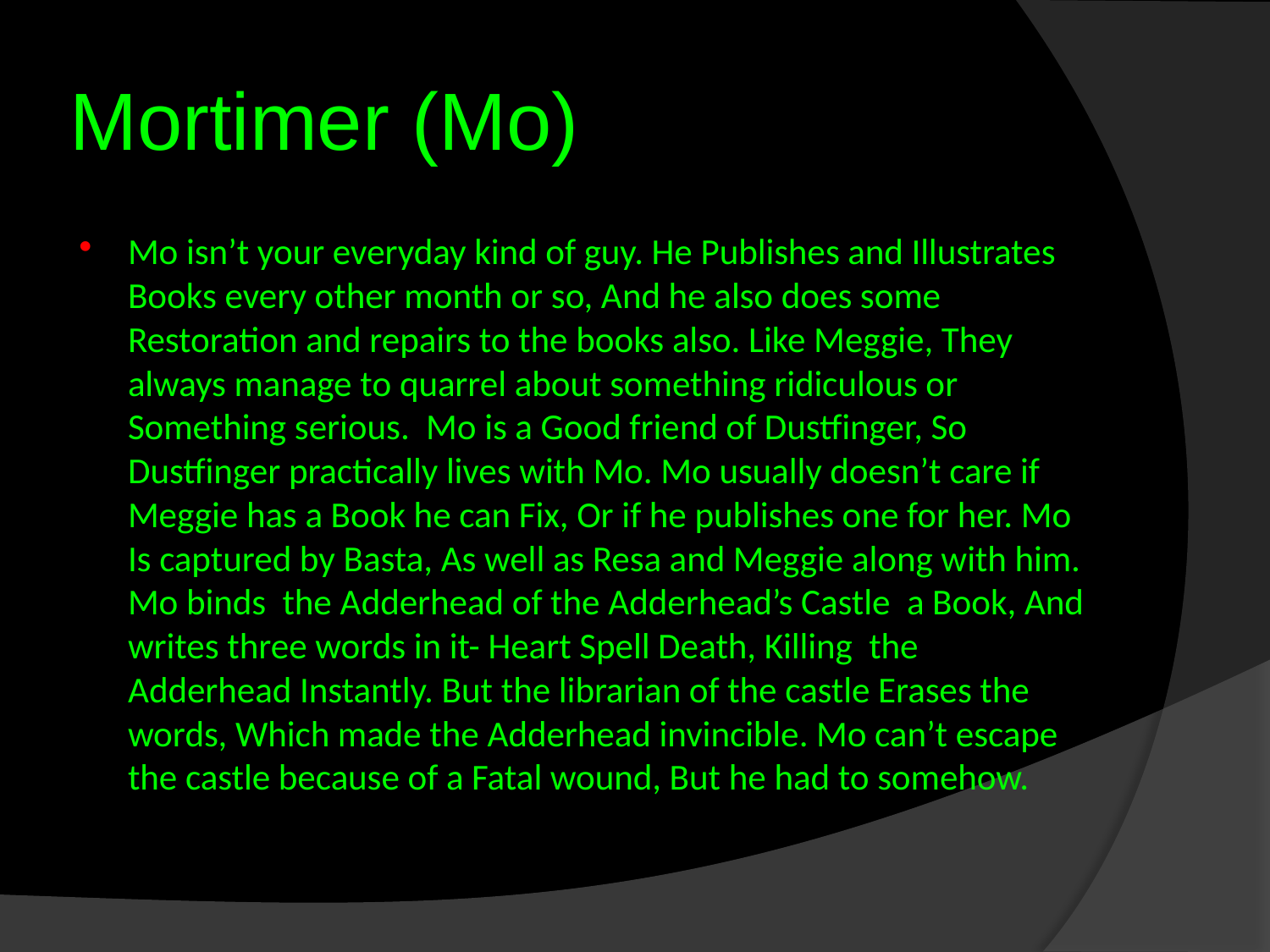

# Mortimer (Mo)
Mo isn’t your everyday kind of guy. He Publishes and Illustrates Books every other month or so, And he also does some Restoration and repairs to the books also. Like Meggie, They always manage to quarrel about something ridiculous or Something serious.  Mo is a Good friend of Dustfinger, So Dustfinger practically lives with Mo. Mo usually doesn’t care if Meggie has a Book he can Fix, Or if he publishes one for her. Mo Is captured by Basta, As well as Resa and Meggie along with him. Mo binds  the Adderhead of the Adderhead’s Castle  a Book, And writes three words in it- Heart Spell Death, Killing  the Adderhead Instantly. But the librarian of the castle Erases the words, Which made the Adderhead invincible. Mo can’t escape the castle because of a Fatal wound, But he had to somehow.